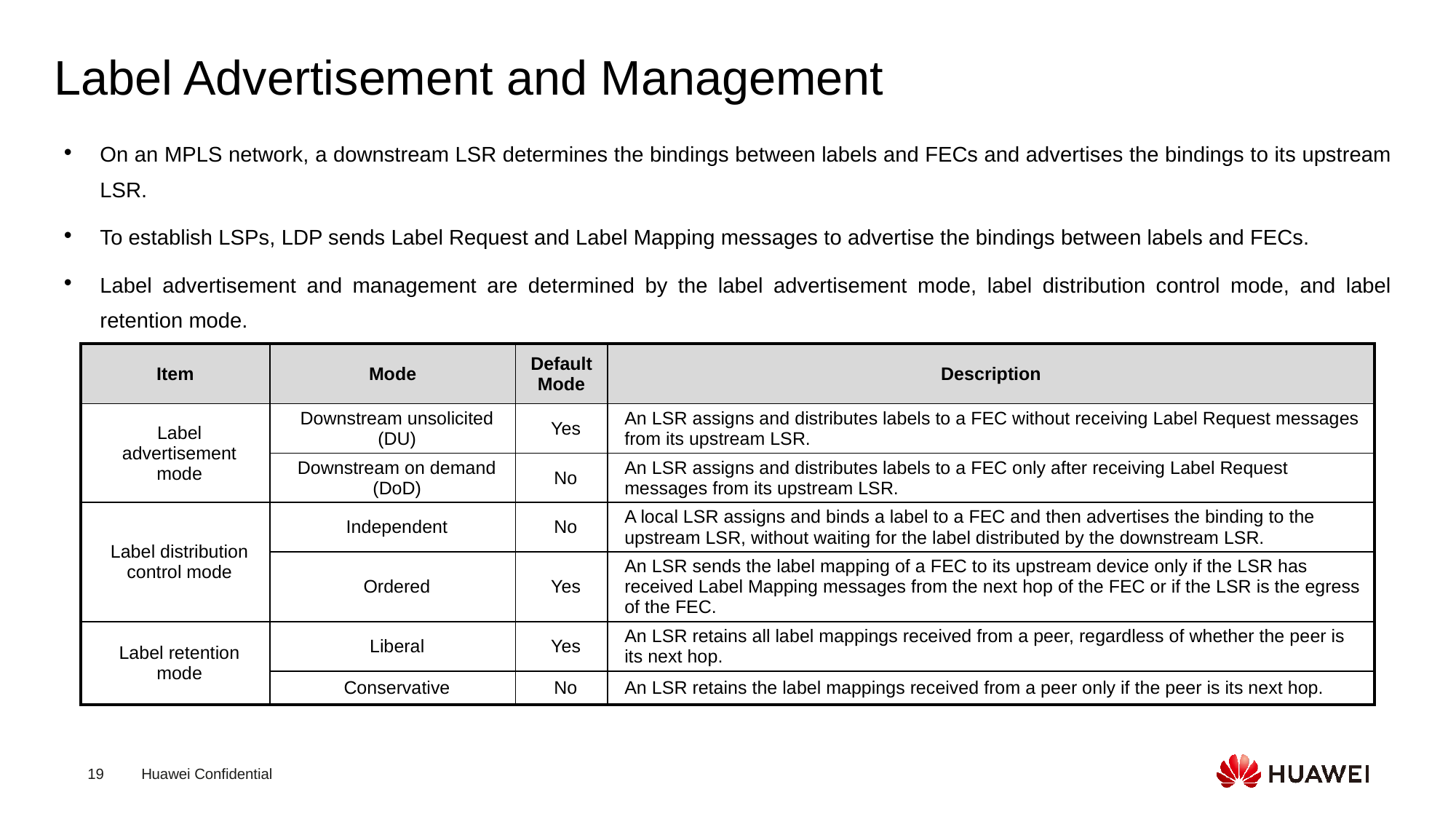

# Label Advertisement and Management
On an MPLS network, a downstream LSR determines the bindings between labels and FECs and advertises the bindings to its upstream LSR.
To establish LSPs, LDP sends Label Request and Label Mapping messages to advertise the bindings between labels and FECs.
Label advertisement and management are determined by the label advertisement mode, label distribution control mode, and label retention mode.
| Item | Mode | Default Mode | Description |
| --- | --- | --- | --- |
| Label advertisement mode | Downstream unsolicited (DU) | Yes | An LSR assigns and distributes labels to a FEC without receiving Label Request messages from its upstream LSR. |
|  | Downstream on demand (DoD) | No | An LSR assigns and distributes labels to a FEC only after receiving Label Request messages from its upstream LSR. |
| Label distribution control mode | Independent | No | A local LSR assigns and binds a label to a FEC and then advertises the binding to the upstream LSR, without waiting for the label distributed by the downstream LSR. |
|  | Ordered | Yes | An LSR sends the label mapping of a FEC to its upstream device only if the LSR has received Label Mapping messages from the next hop of the FEC or if the LSR is the egress of the FEC. |
| Label retention mode | Liberal | Yes | An LSR retains all label mappings received from a peer, regardless of whether the peer is its next hop. |
|  | Conservative | No | An LSR retains the label mappings received from a peer only if the peer is its next hop. |